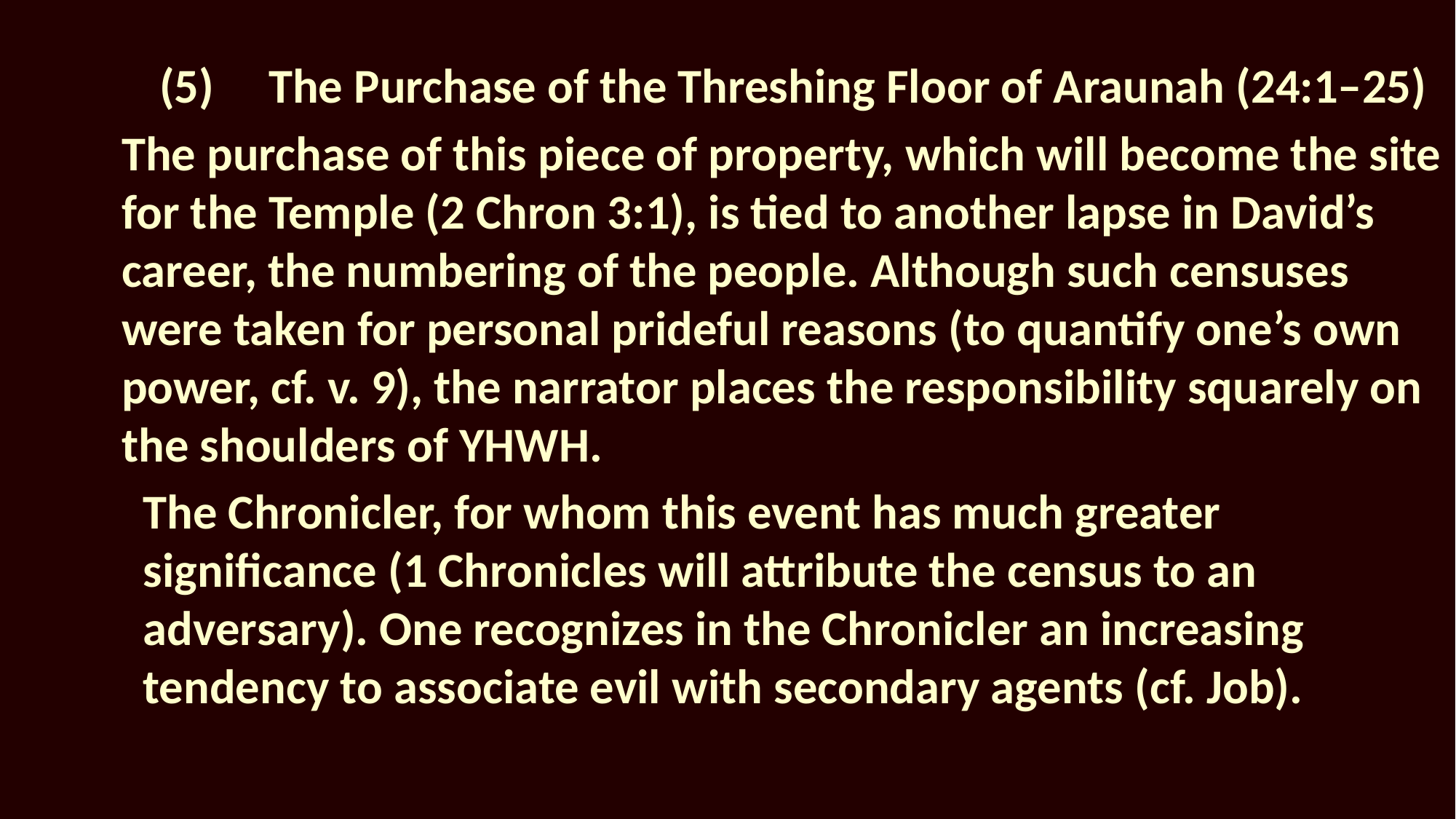

(5)	The Purchase of the Threshing Floor of Araunah (24:1–25)
The purchase of this piece of property, which will become the site for the Temple (2 Chron 3:1), is tied to another lapse in David’s career, the numbering of the people. Although such censuses were taken for personal prideful reasons (to quantify one’s own power, cf. v. 9), the narrator places the responsibility squarely on the shoulders of YHWH.
The Chronicler, for whom this event has much greater significance (1 Chronicles will attribute the census to an adversary). One recognizes in the Chronicler an increasing tendency to associate evil with secondary agents (cf. Job).